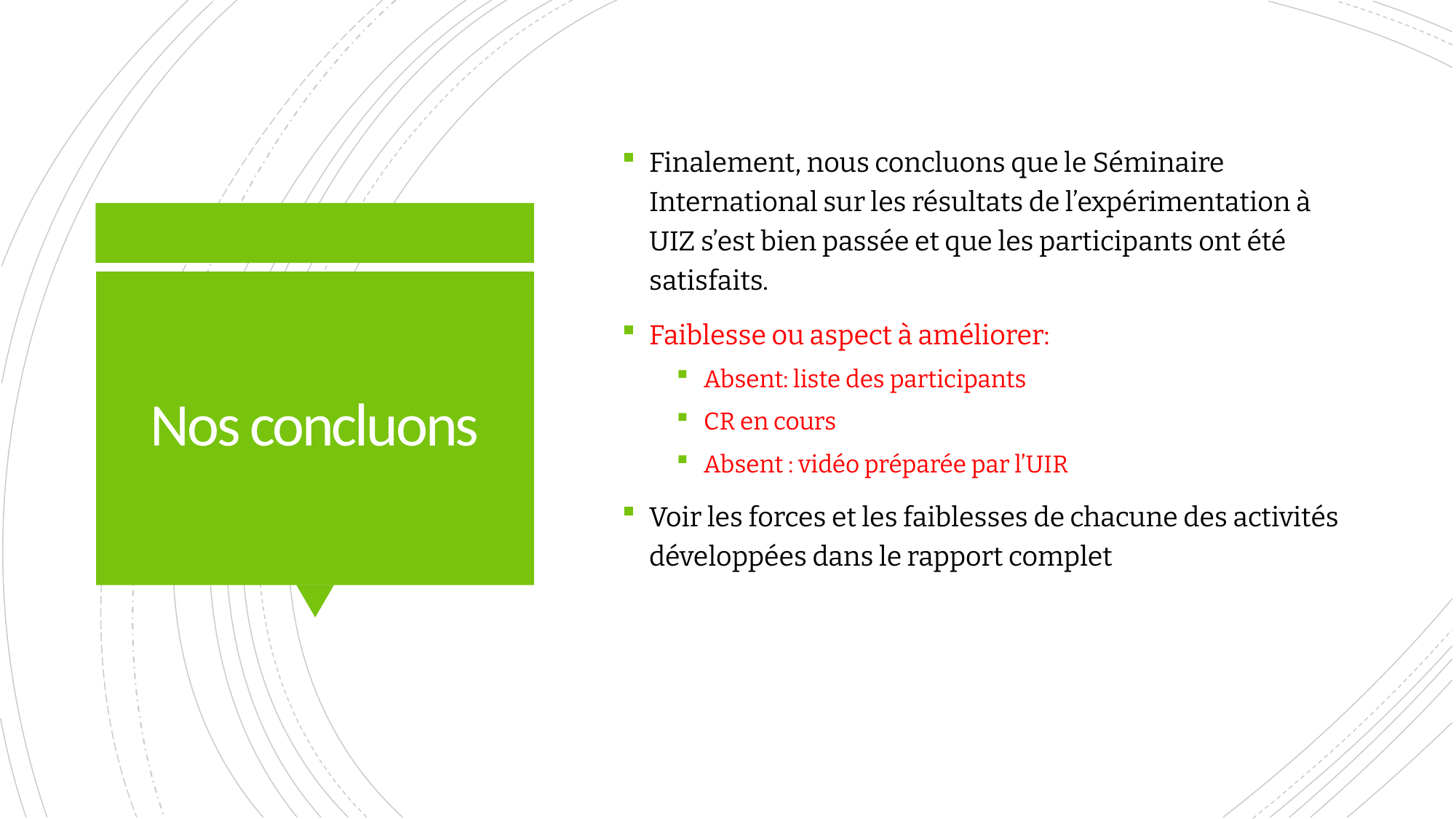

Finalement, nous concluons que le Séminaire International sur les résultats de l’expérimentation à UIZ s’est bien passée et que les participants ont été satisfaits.
Faiblesse ou aspect à améliorer:
Absent: liste des participants
CR en cours
Absent : vidéo préparée par l’UIR
Voir les forces et les faiblesses de chacune des activités développées dans le rapport complet

# Nos concluons